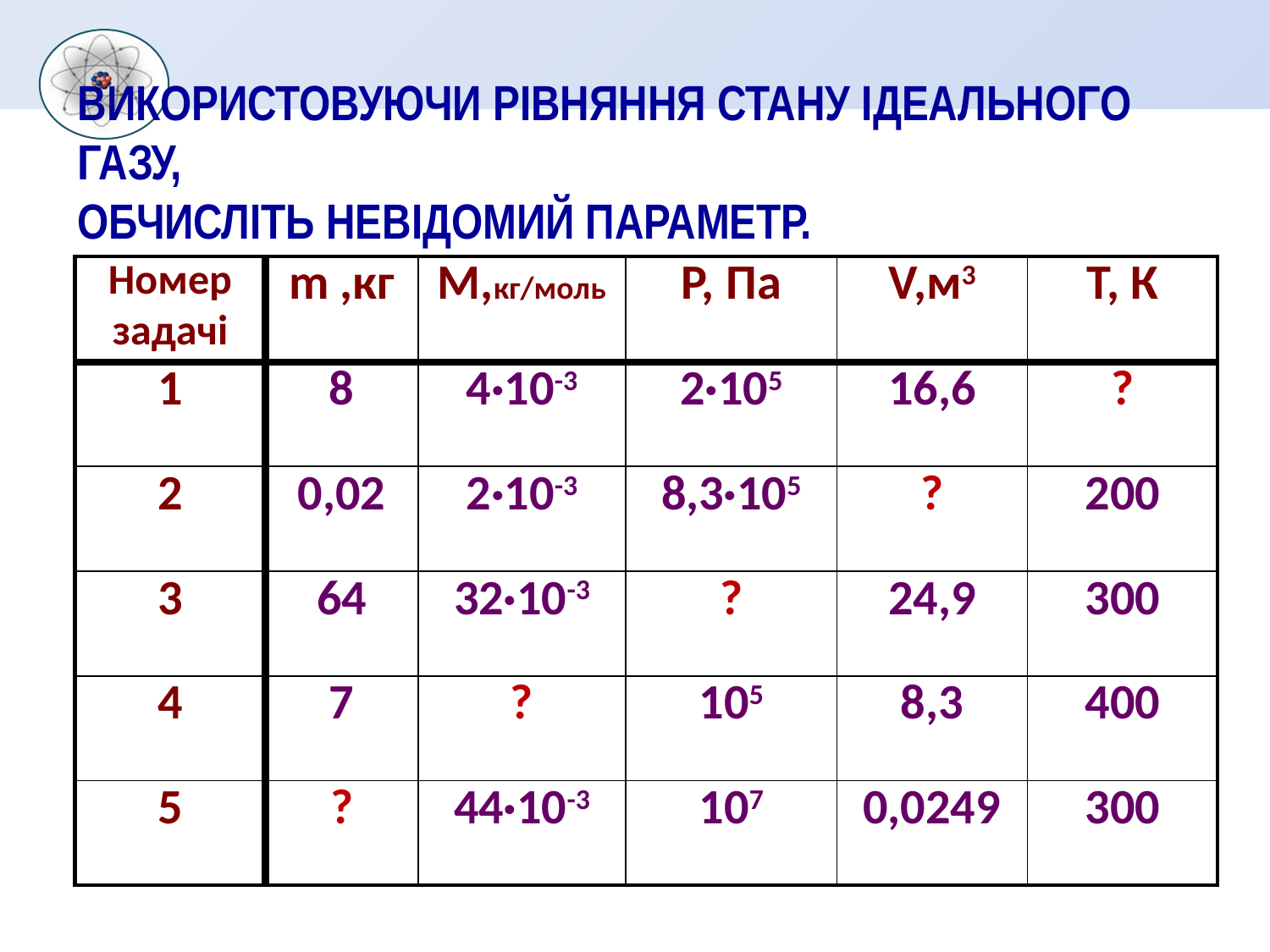

Використовуючи рівняння стану ідеального газу,
обчисліть невідомий параметр.
| Номер задачі | m ,кг | М,кг/моль | P, Па | V,м3 | Т, К |
| --- | --- | --- | --- | --- | --- |
| 1 | 8 | 4·10-3 | 2·105 | 16,6 | ? |
| 2 | 0,02 | 2·10-3 | 8,3·105 | ? | 200 |
| 3 | 64 | 32·10-3 | ? | 24,9 | 300 |
| 4 | 7 | ? | 105 | 8,3 | 400 |
| 5 | ? | 44·10-3 | 107 | 0,0249 | 300 |